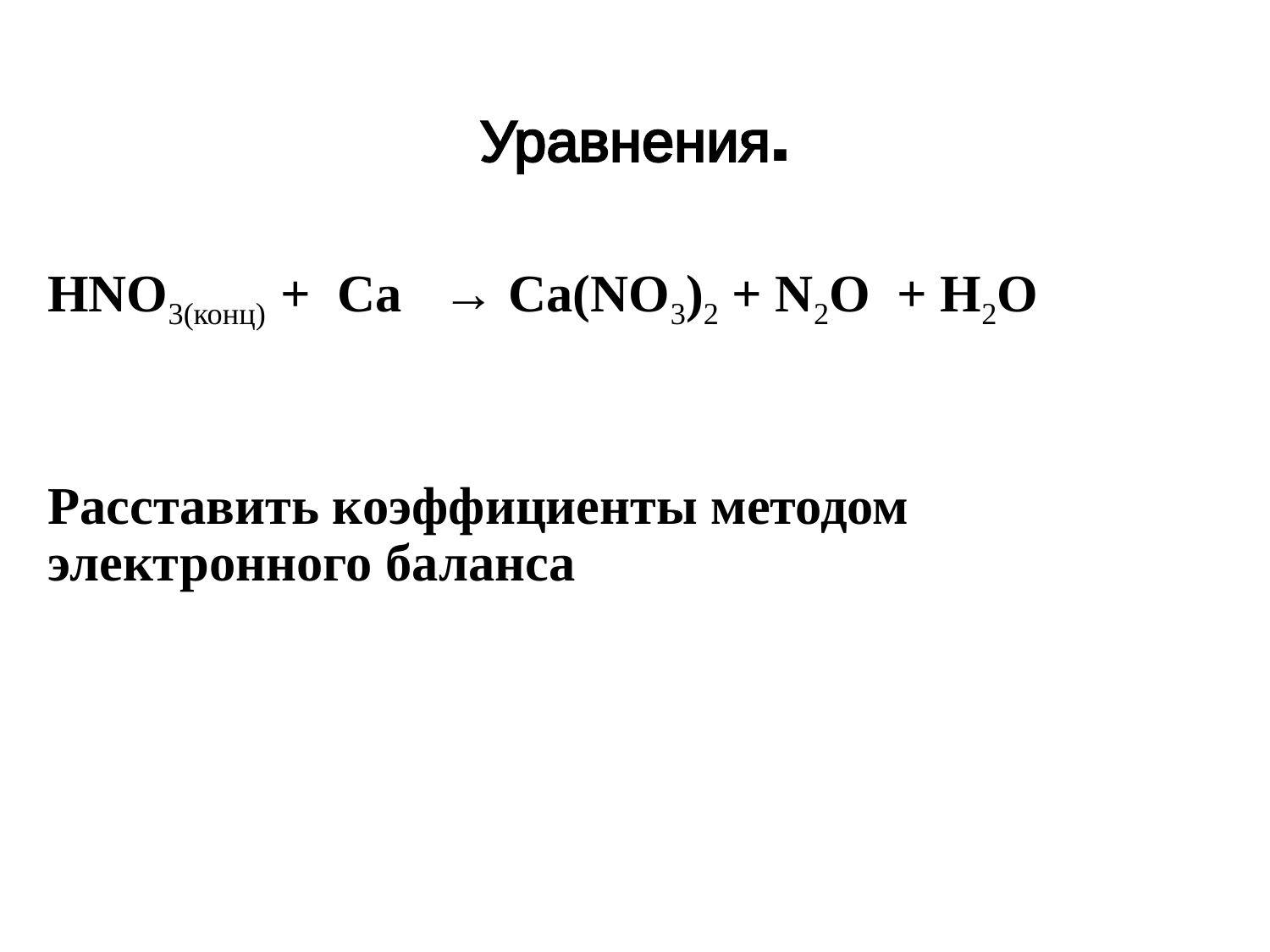

# Уравнения.
HNO3(конц)  +  Ca   → Ca(NO3)2 + N2O  + H2O

Расставить коэффициенты методом электронного баланса